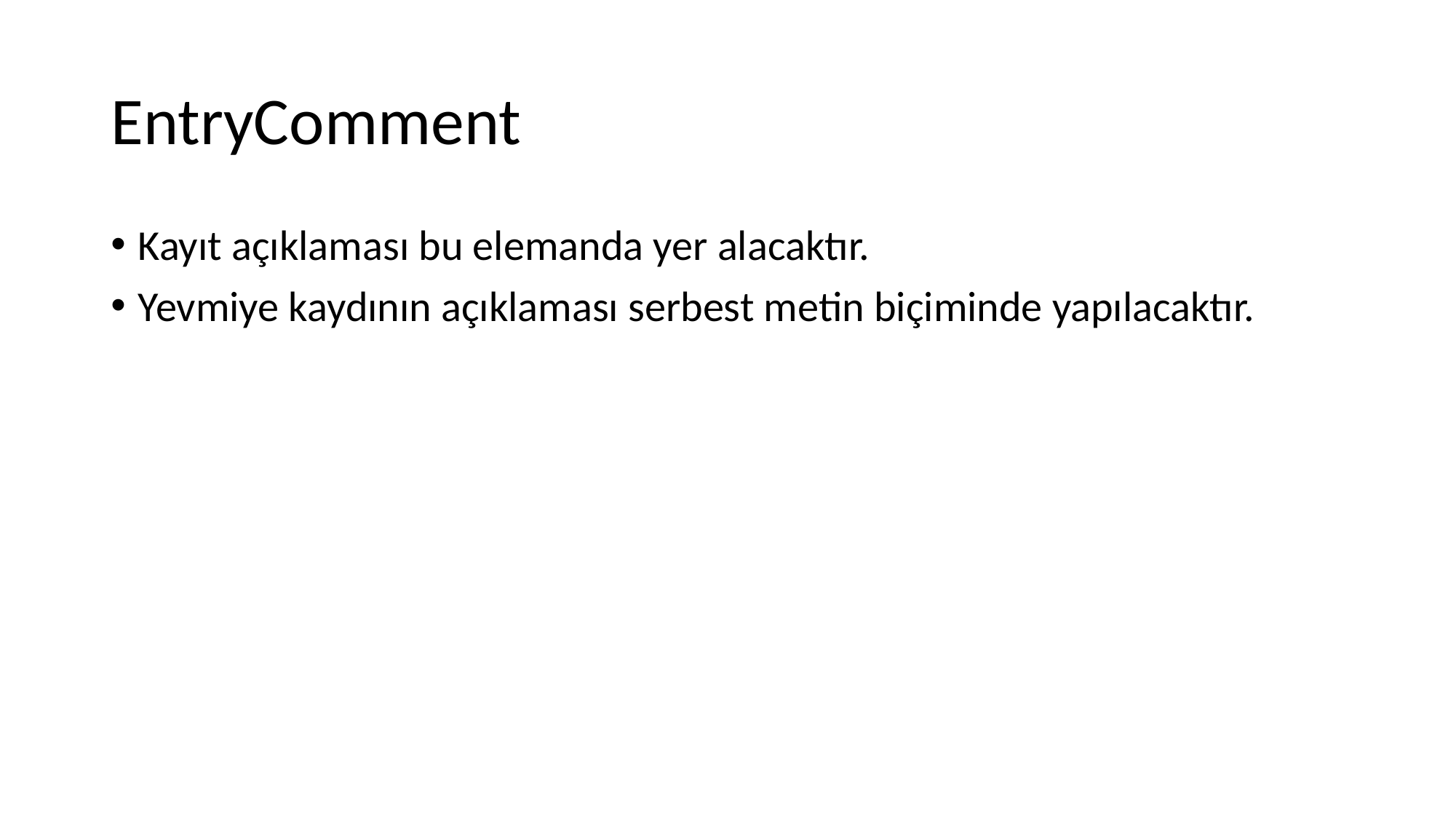

# EntryComment
Kayıt açıklaması bu elemanda yer alacaktır.
Yevmiye kaydının açıklaması serbest metin biçiminde yapılacaktır.